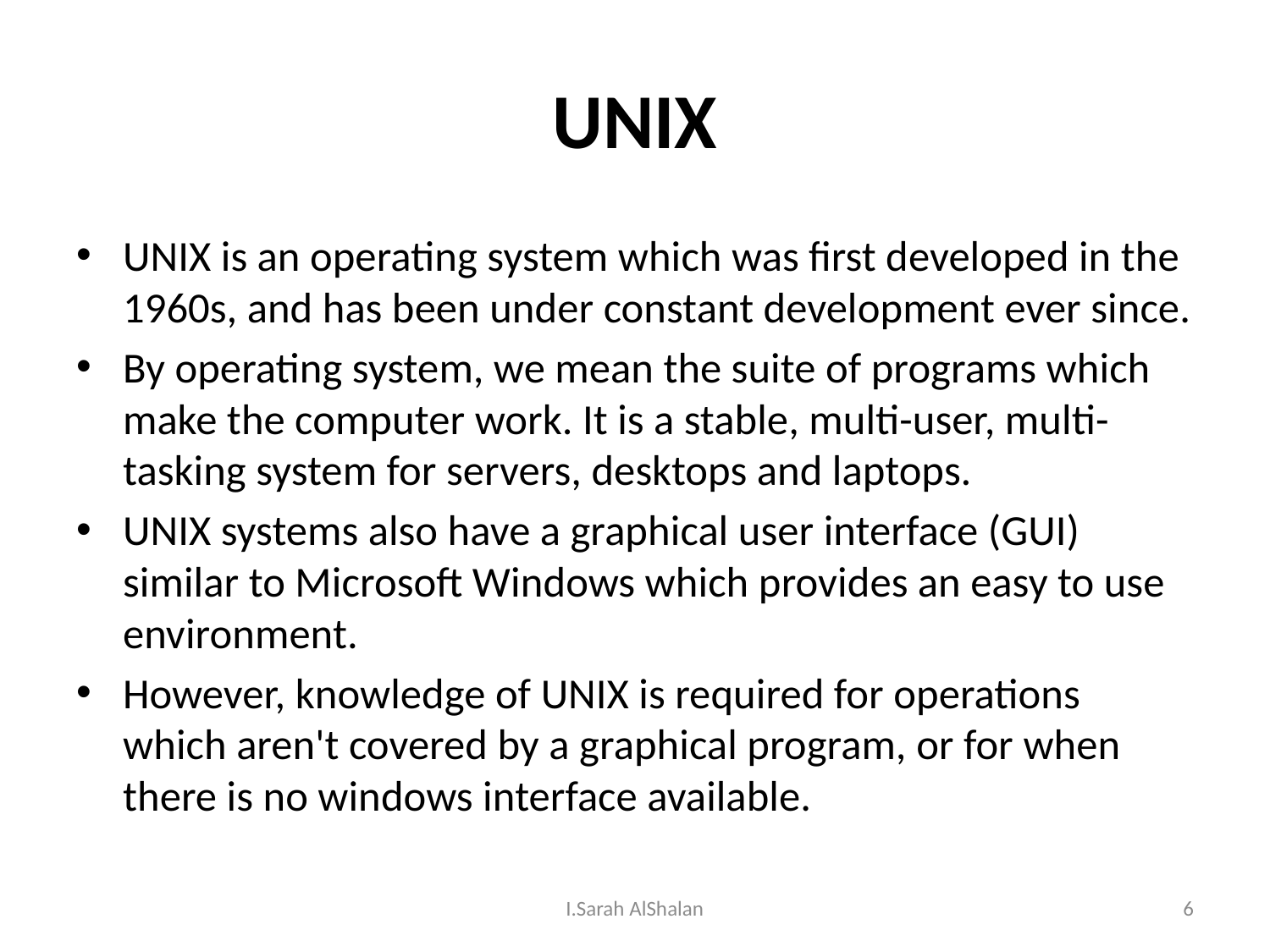

# UNIX
UNIX is an operating system which was first developed in the 1960s, and has been under constant development ever since.
By operating system, we mean the suite of programs which make the computer work. It is a stable, multi-user, multi-tasking system for servers, desktops and laptops.
UNIX systems also have a graphical user interface (GUI) similar to Microsoft Windows which provides an easy to use environment.
However, knowledge of UNIX is required for operations which aren't covered by a graphical program, or for when there is no windows interface available.

I.Sarah AlShalan
6